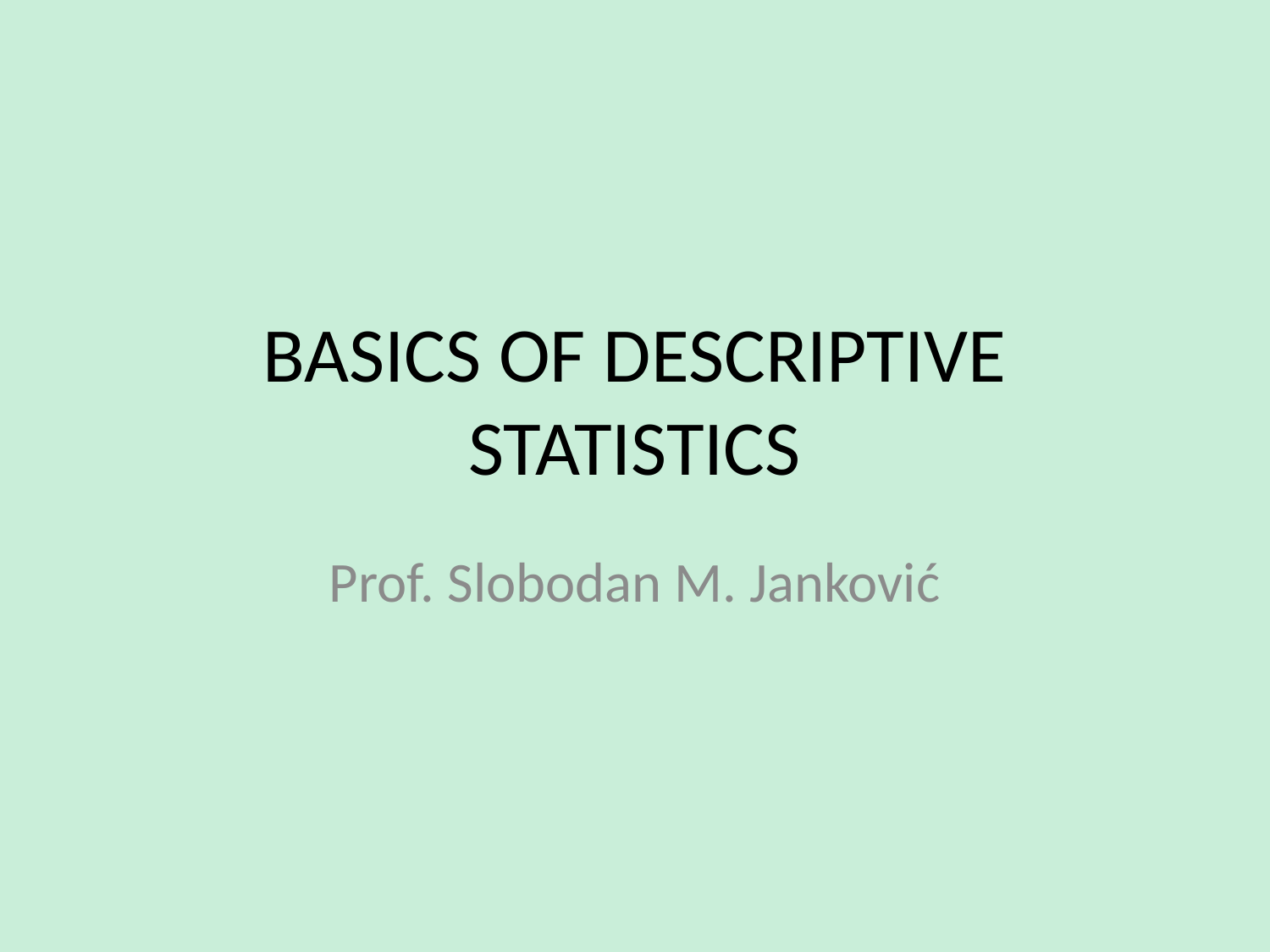

# BASICS OF DESCRIPTIVE STATISTICS
Prof. Slobodan M. Janković